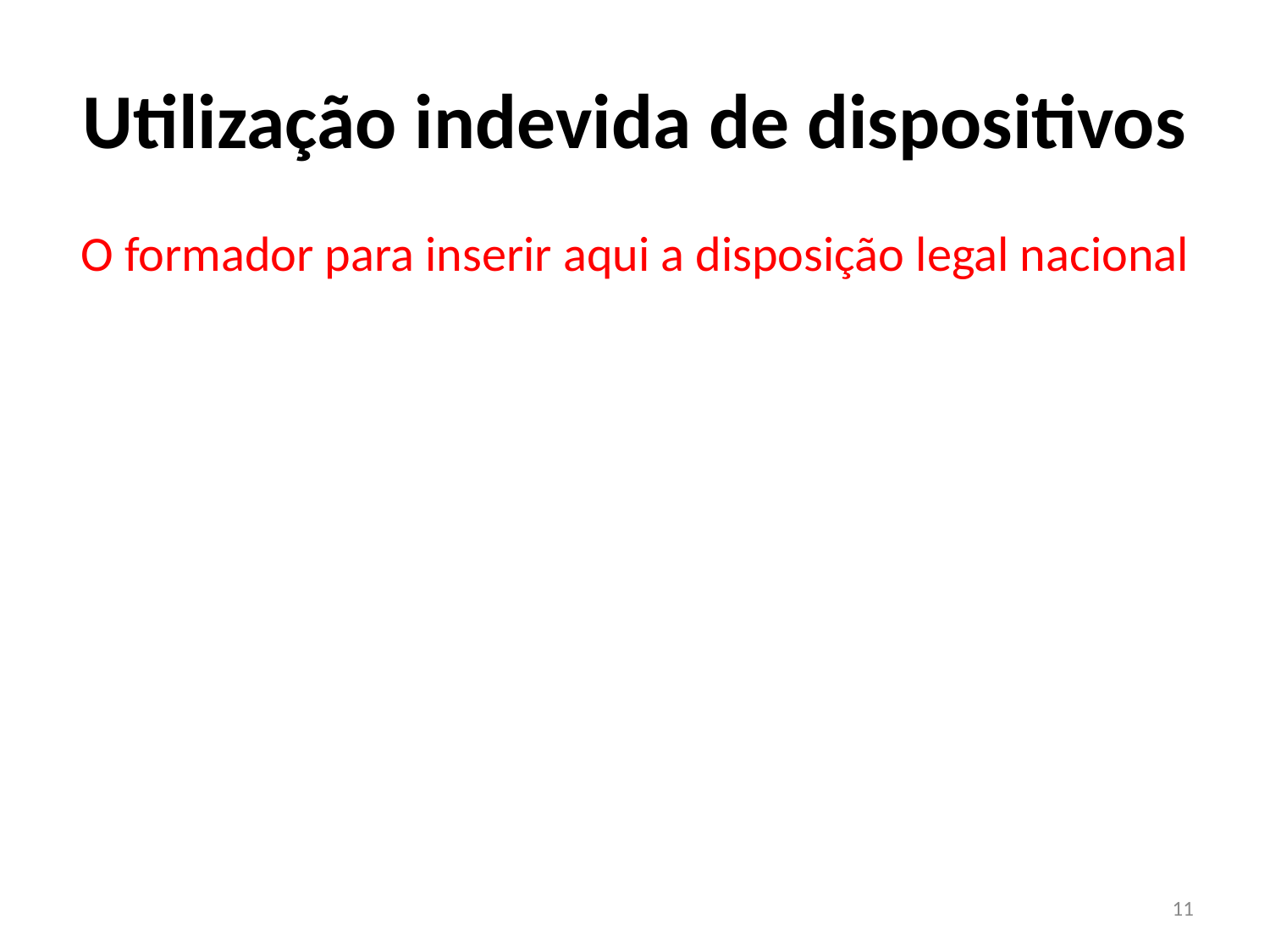

# Utilização indevida de dispositivos
O formador para inserir aqui a disposição legal nacional
11